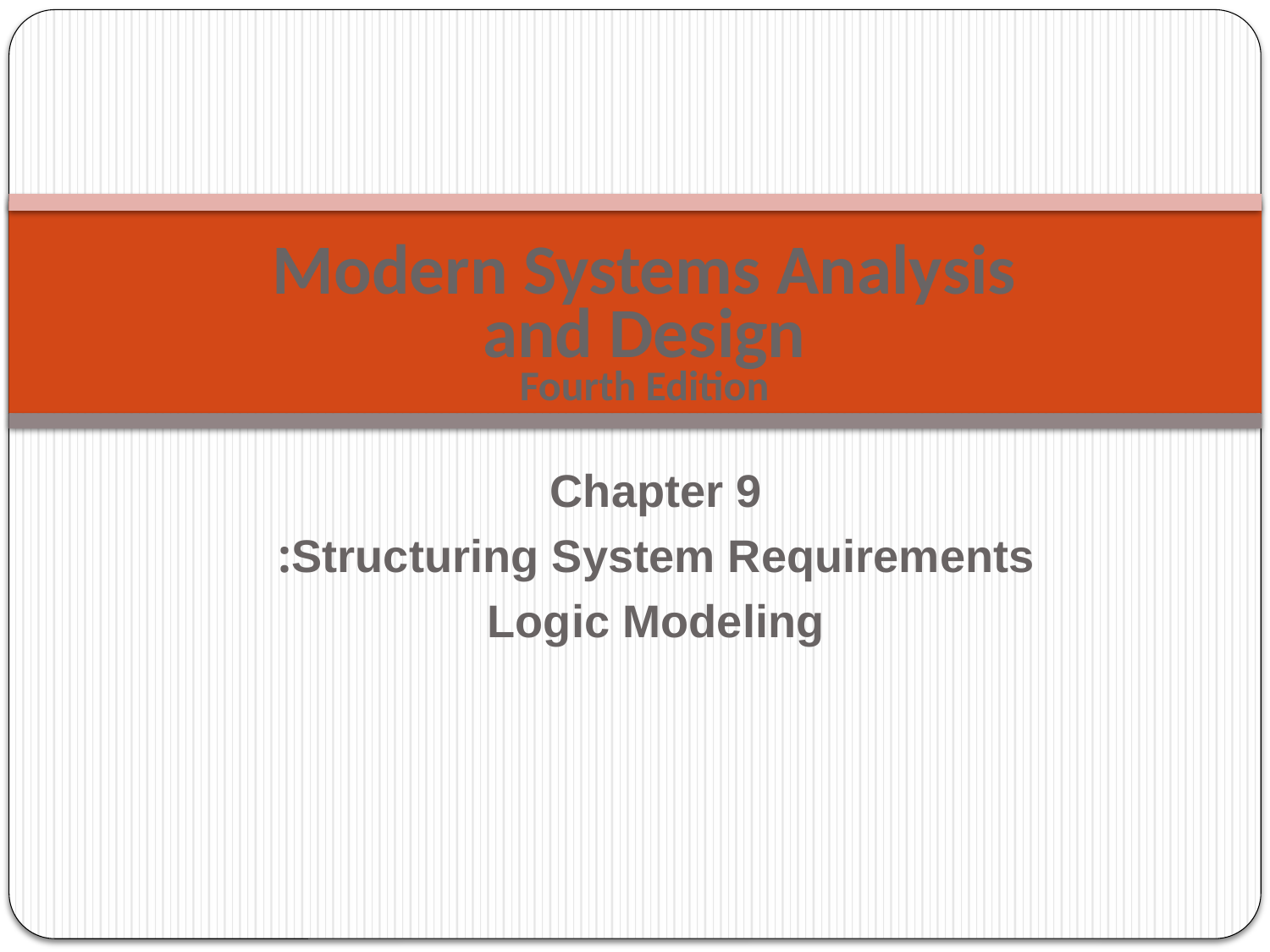

Modern Systems Analysis
and Design
Fourth Edition
Chapter 9
Structuring System Requirements:
Logic Modeling